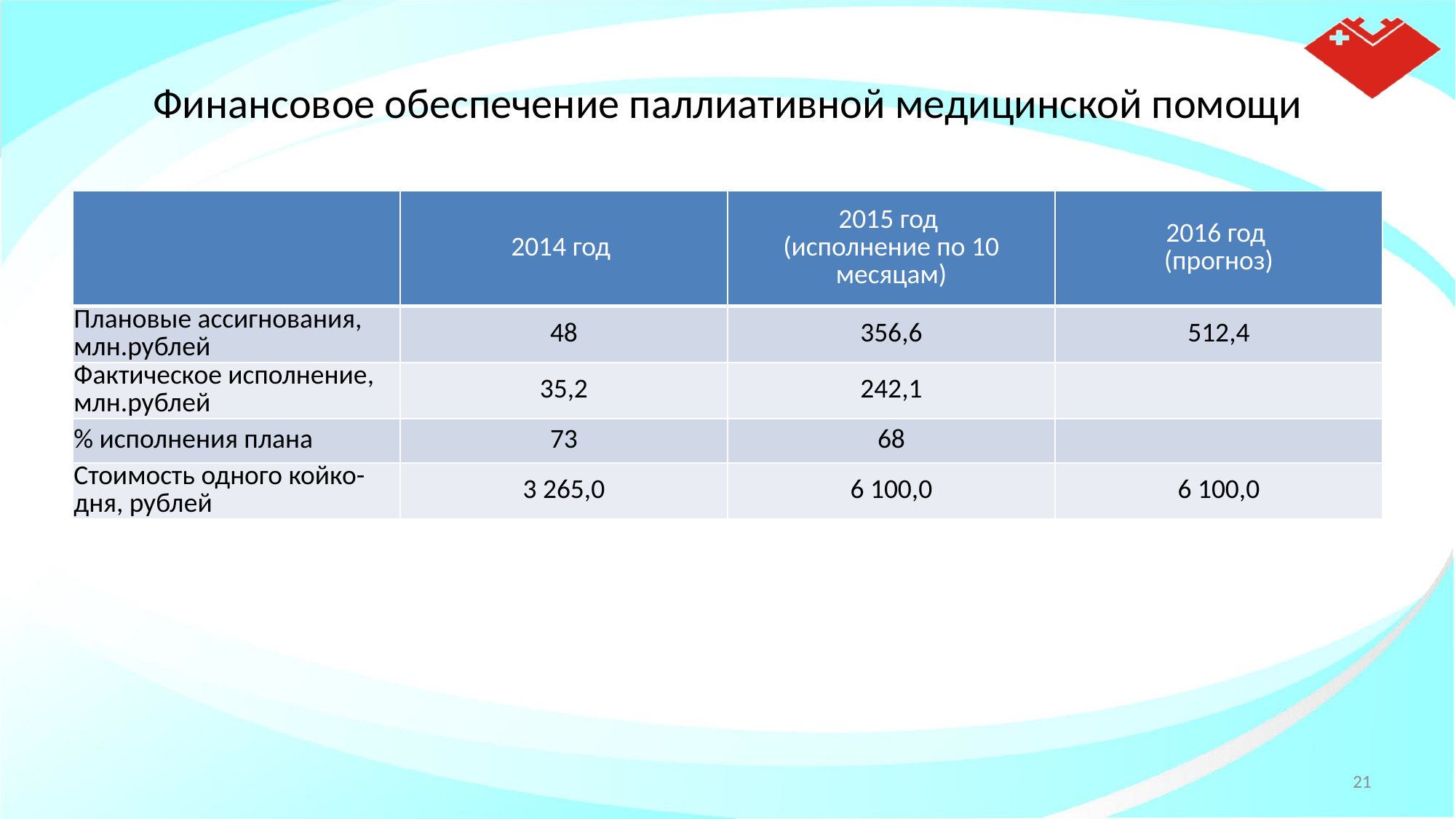

# Финансовое обеспечение паллиативной медицинской помощи
|  | 2014 год | 2015 год (исполнение по 10 месяцам) | 2016 год (прогноз) |
| --- | --- | --- | --- |
| Плановые ассигнования, млн.рублей | 48 | 356,6 | 512,4 |
| Фактическое исполнение, млн.рублей | 35,2 | 242,1 |  |
| % исполнения плана | 73 | 68 |  |
| Стоимость одного койко-дня, рублей | 3 265,0 | 6 100,0 | 6 100,0 |
21